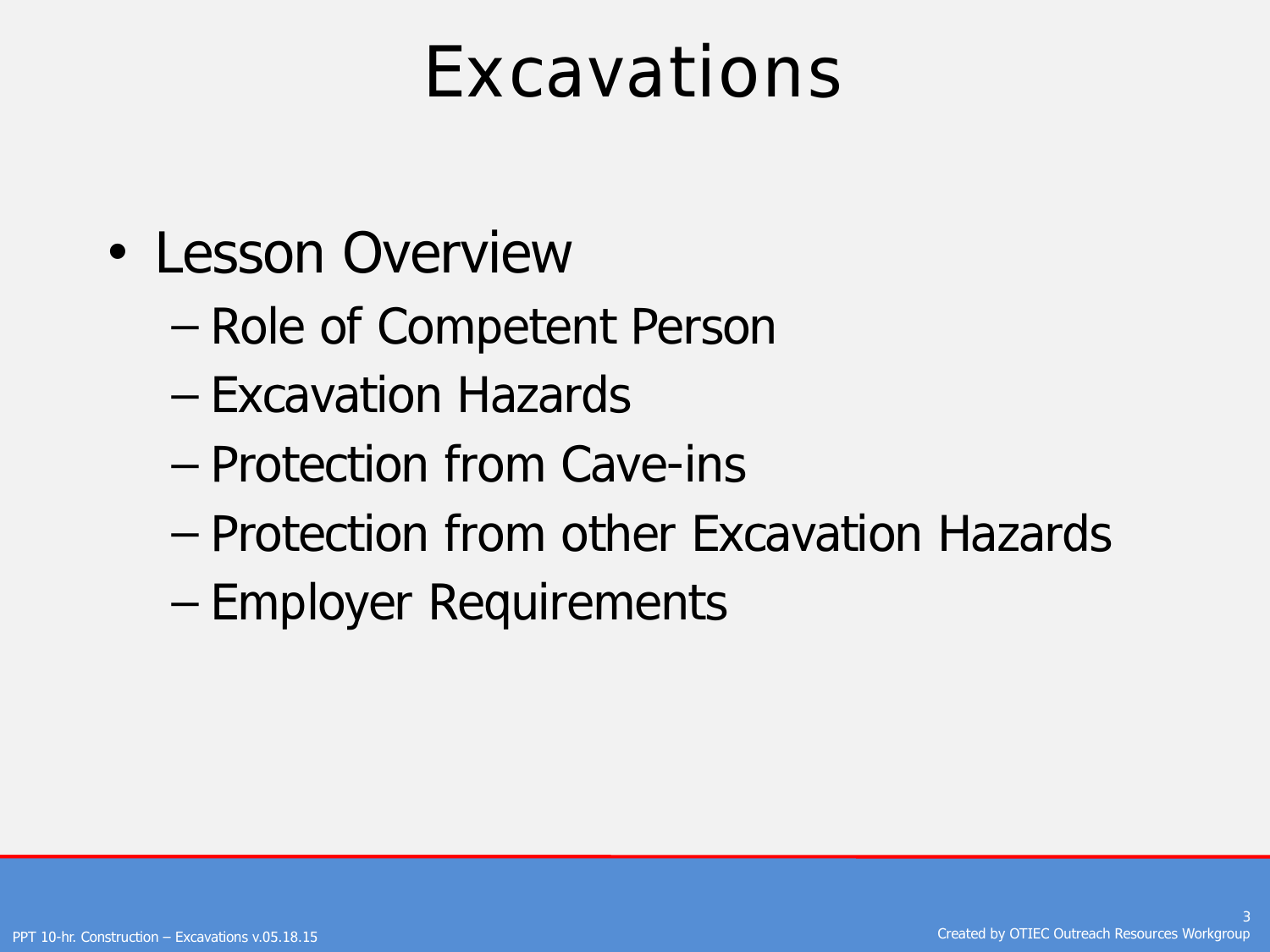

# Excavations
Lesson Overview
Role of Competent Person
Excavation Hazards
Protection from Cave-ins
Protection from other Excavation Hazards
Employer Requirements